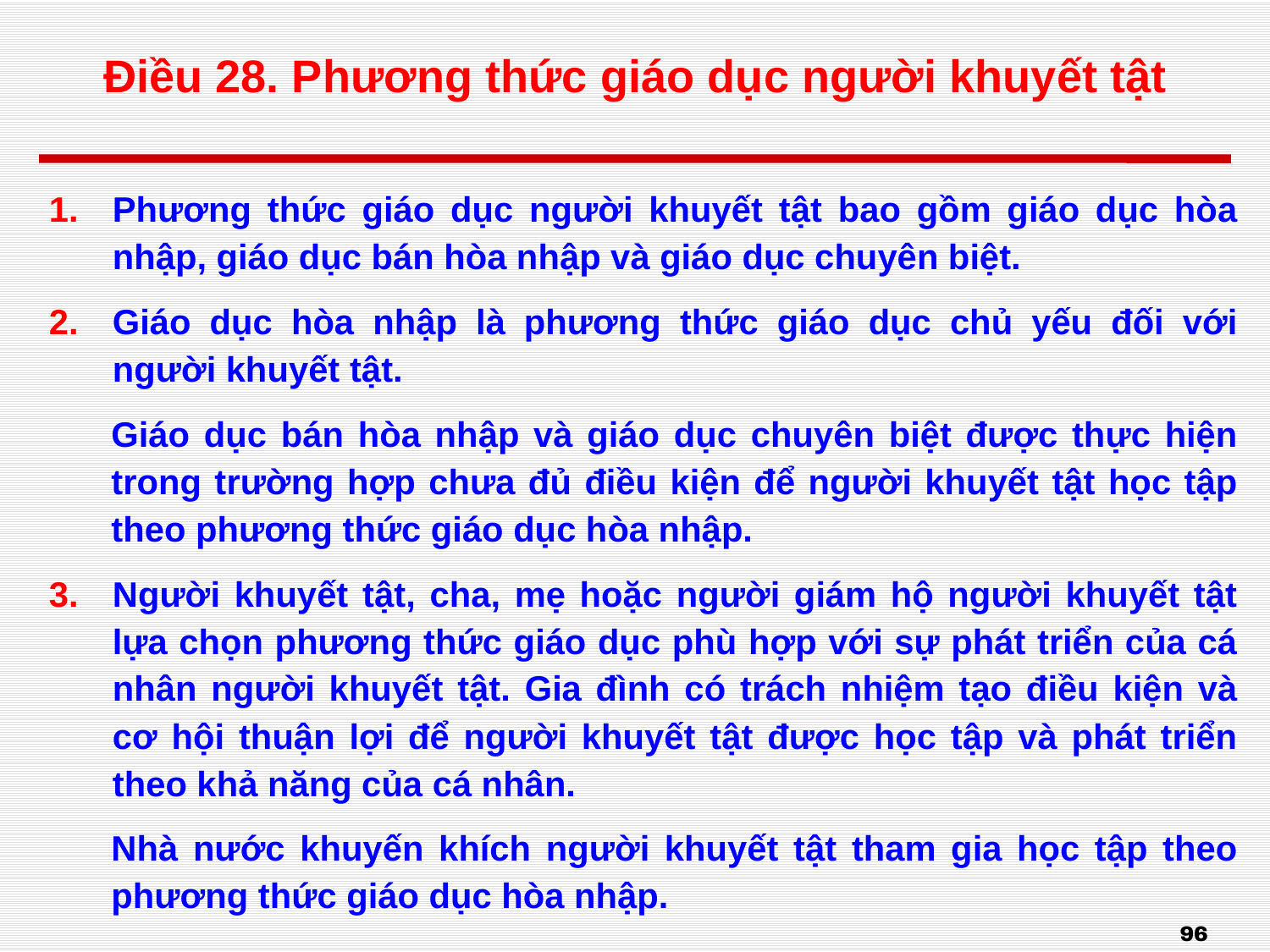

# Điều 28. Phương thức giáo dục người khuyết tật
Phương thức giáo dục người khuyết tật bao gồm giáo dục hòa nhập, giáo dục bán hòa nhập và giáo dục chuyên biệt.
Giáo dục hòa nhập là phương thức giáo dục chủ yếu đối với người khuyết tật.
Giáo dục bán hòa nhập và giáo dục chuyên biệt được thực hiện trong trường hợp chưa đủ điều kiện để người khuyết tật học tập theo phương thức giáo dục hòa nhập.
Người khuyết tật, cha, mẹ hoặc người giám hộ người khuyết tật lựa chọn phương thức giáo dục phù hợp với sự phát triển của cá nhân người khuyết tật. Gia đình có trách nhiệm tạo điều kiện và cơ hội thuận lợi để người khuyết tật được học tập và phát triển theo khả năng của cá nhân.
Nhà nước khuyến khích người khuyết tật tham gia học tập theo phương thức giáo dục hòa nhập.